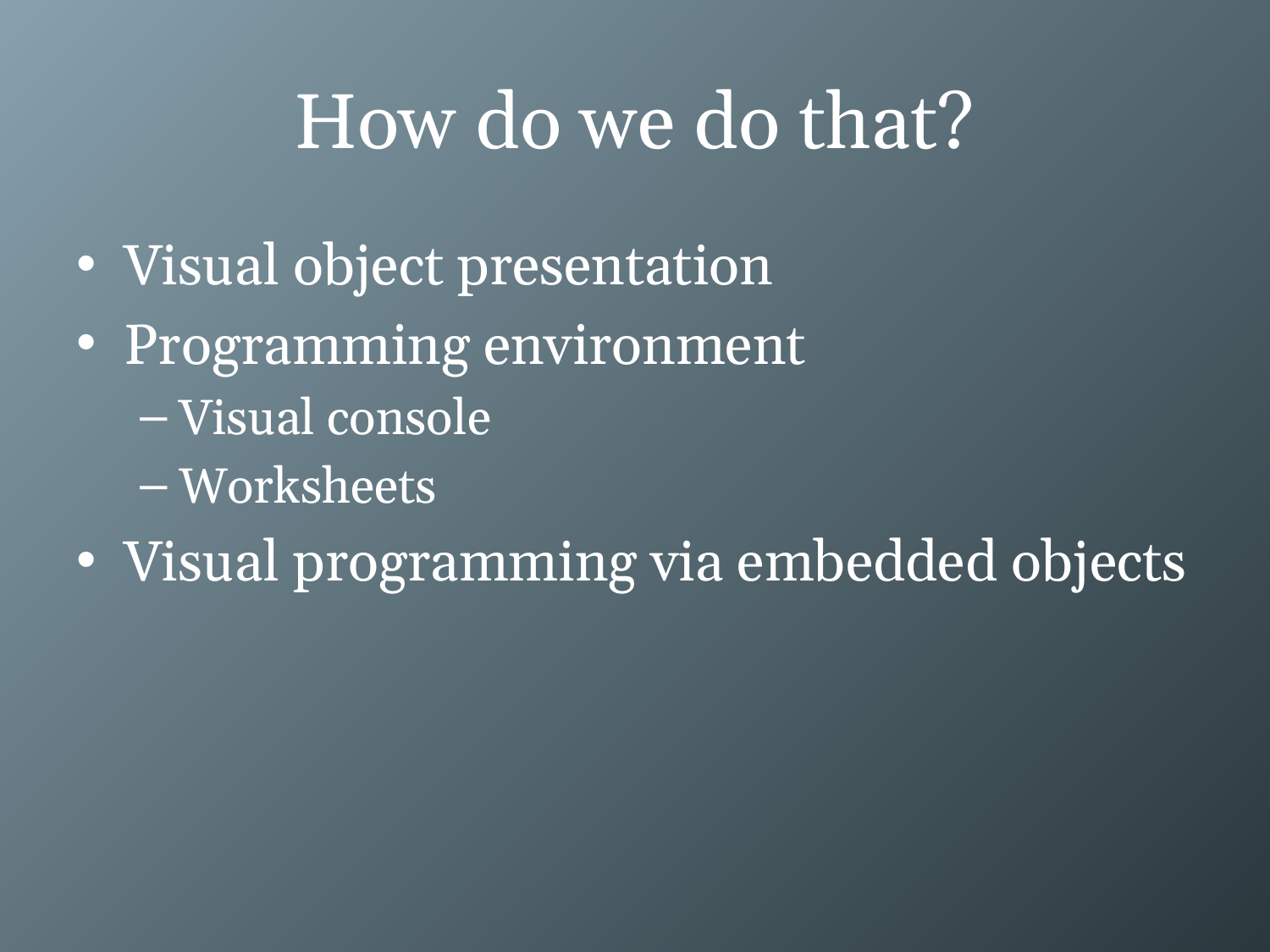

# How do we do that?
Visual object presentation
Programming environment
Visual console
Worksheets
Visual programming via embedded objects